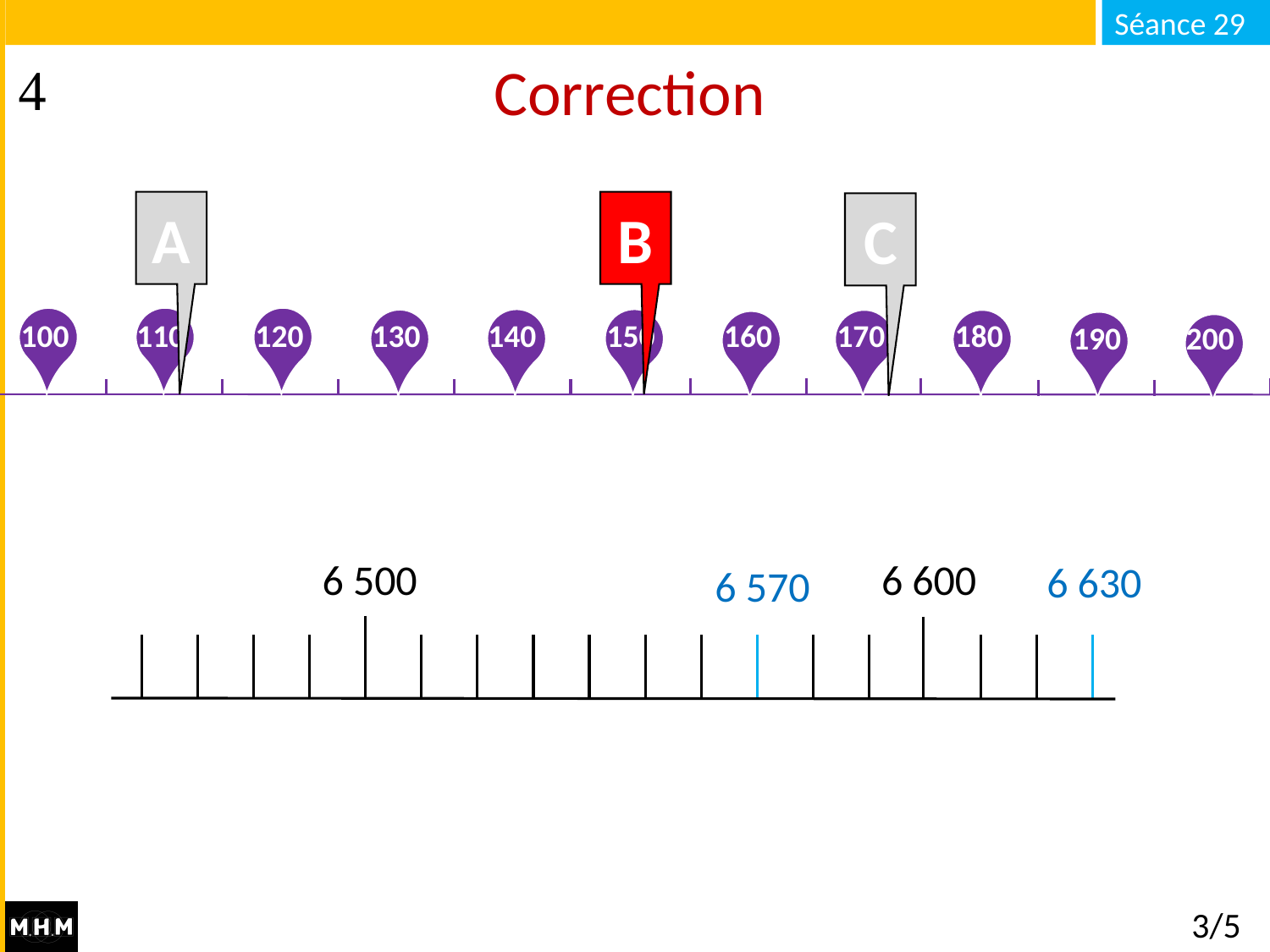

# Correction
A
B
C

160
180
100
120
130
150

170
110
140

190
200

6 500
6 600
6 630
6 570
3/5